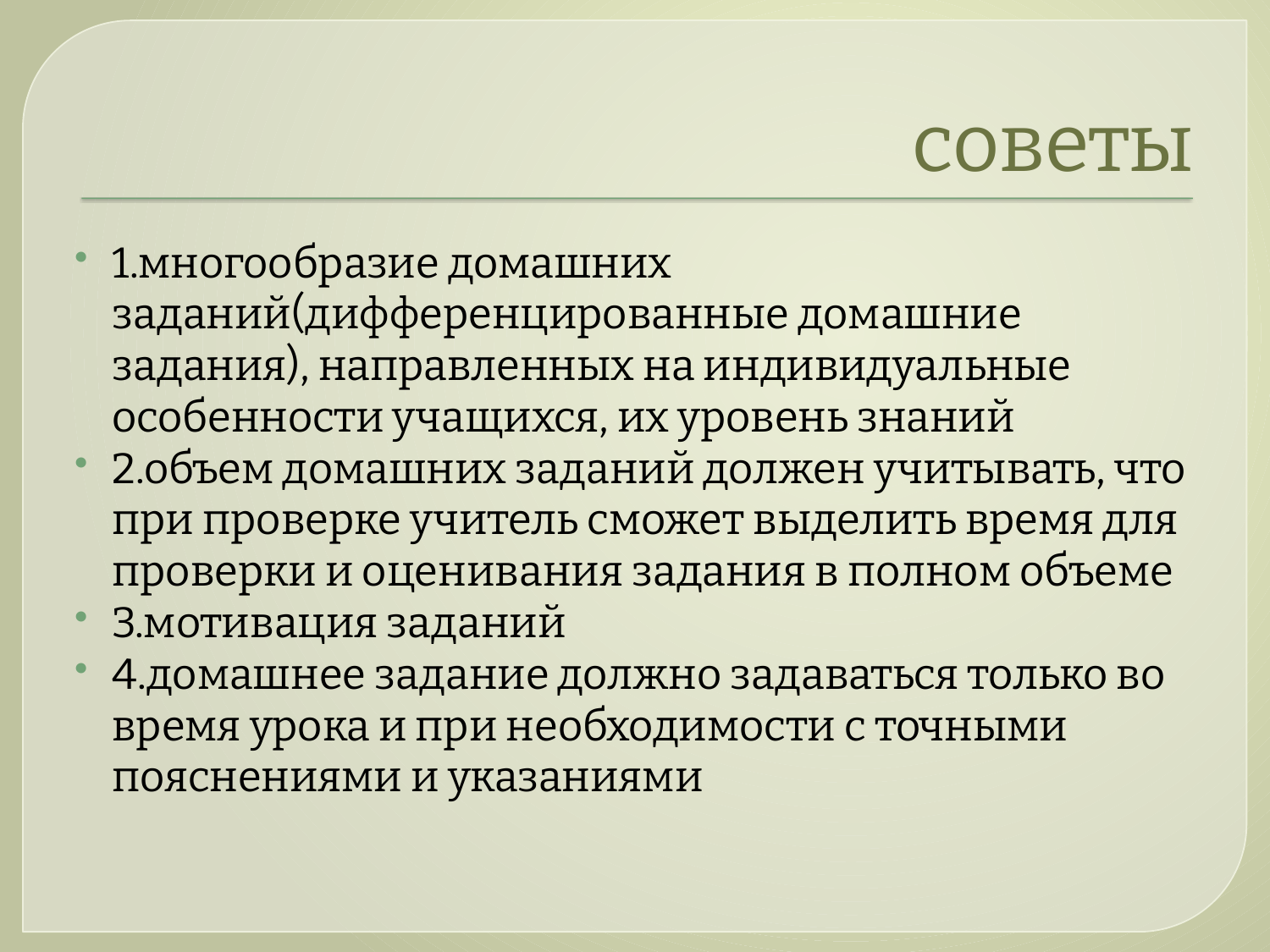

# советы
1.многообразие домашних заданий(дифференцированные домашние задания), направленных на индивидуальные особенности учащихся, их уровень знаний
2.объем домашних заданий должен учитывать, что при проверке учитель сможет выделить время для проверки и оценивания задания в полном объеме
3.мотивация заданий
4.домашнее задание должно задаваться только во время урока и при необходимости с точными пояснениями и указаниями